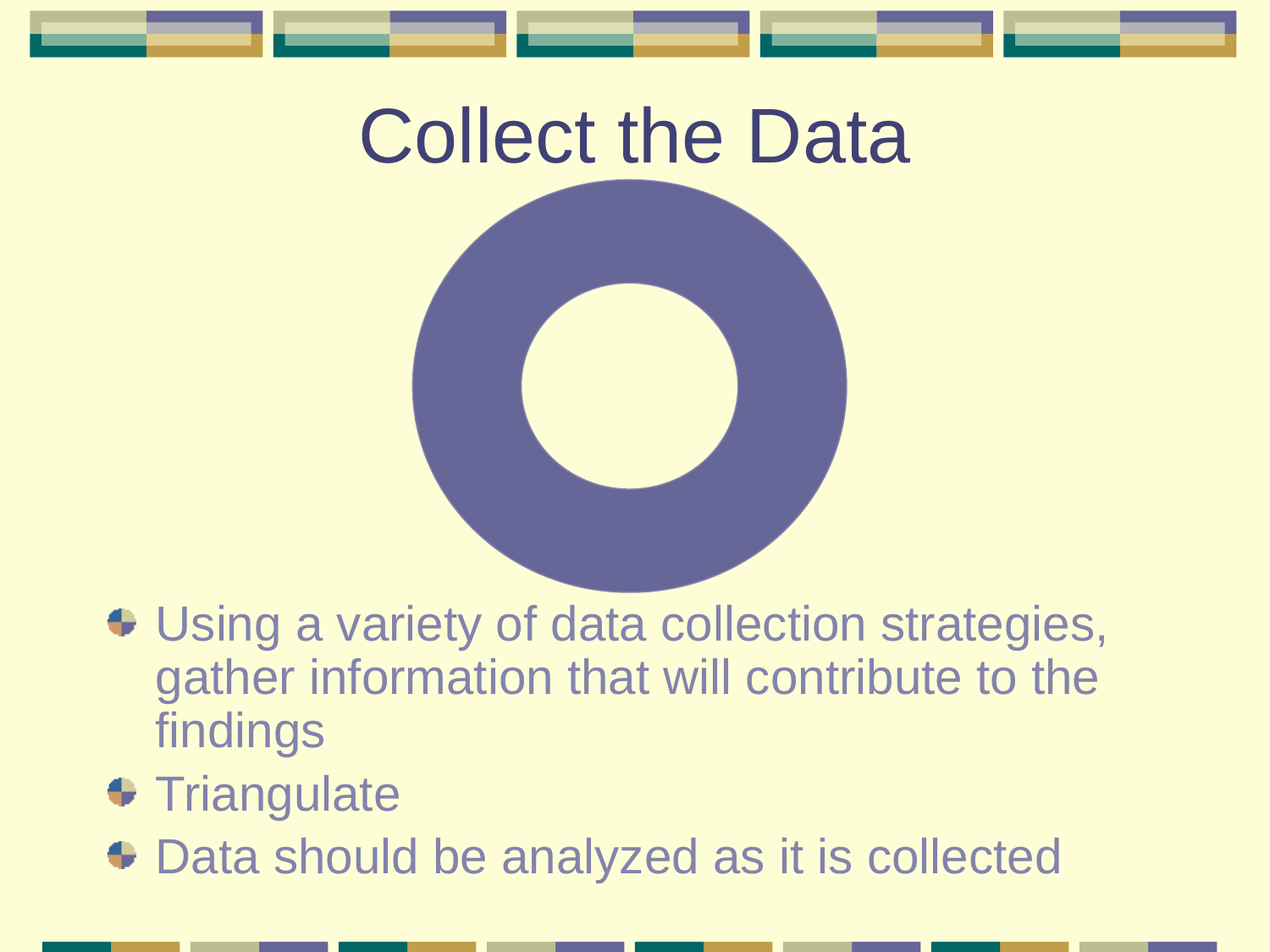

# Collect the Data

Using a variety of data collection strategies, gather information that will contribute to the findings
Triangulate
Data should be analyzed as it is collected